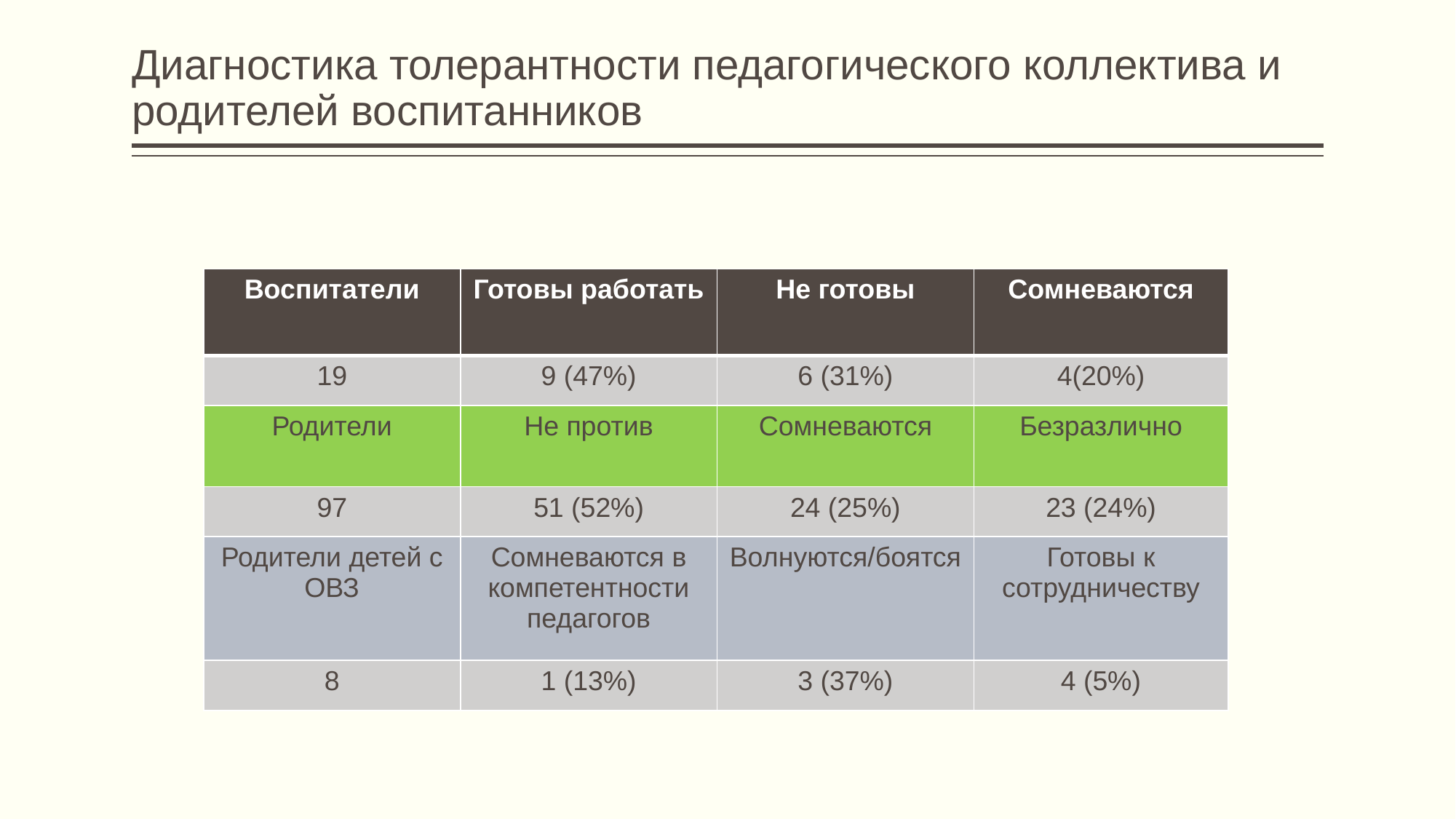

# Диагностика толерантности педагогического коллектива и родителей воспитанников
| Воспитатели | Готовы работать | Не готовы | Сомневаются |
| --- | --- | --- | --- |
| 19 | 9 (47%) | 6 (31%) | 4(20%) |
| Родители | Не против | Сомневаются | Безразлично |
| 97 | 51 (52%) | 24 (25%) | 23 (24%) |
| Родители детей с ОВЗ | Сомневаются в компетентности педагогов | Волнуются/боятся | Готовы к сотрудничеству |
| 8 | 1 (13%) | 3 (37%) | 4 (5%) |